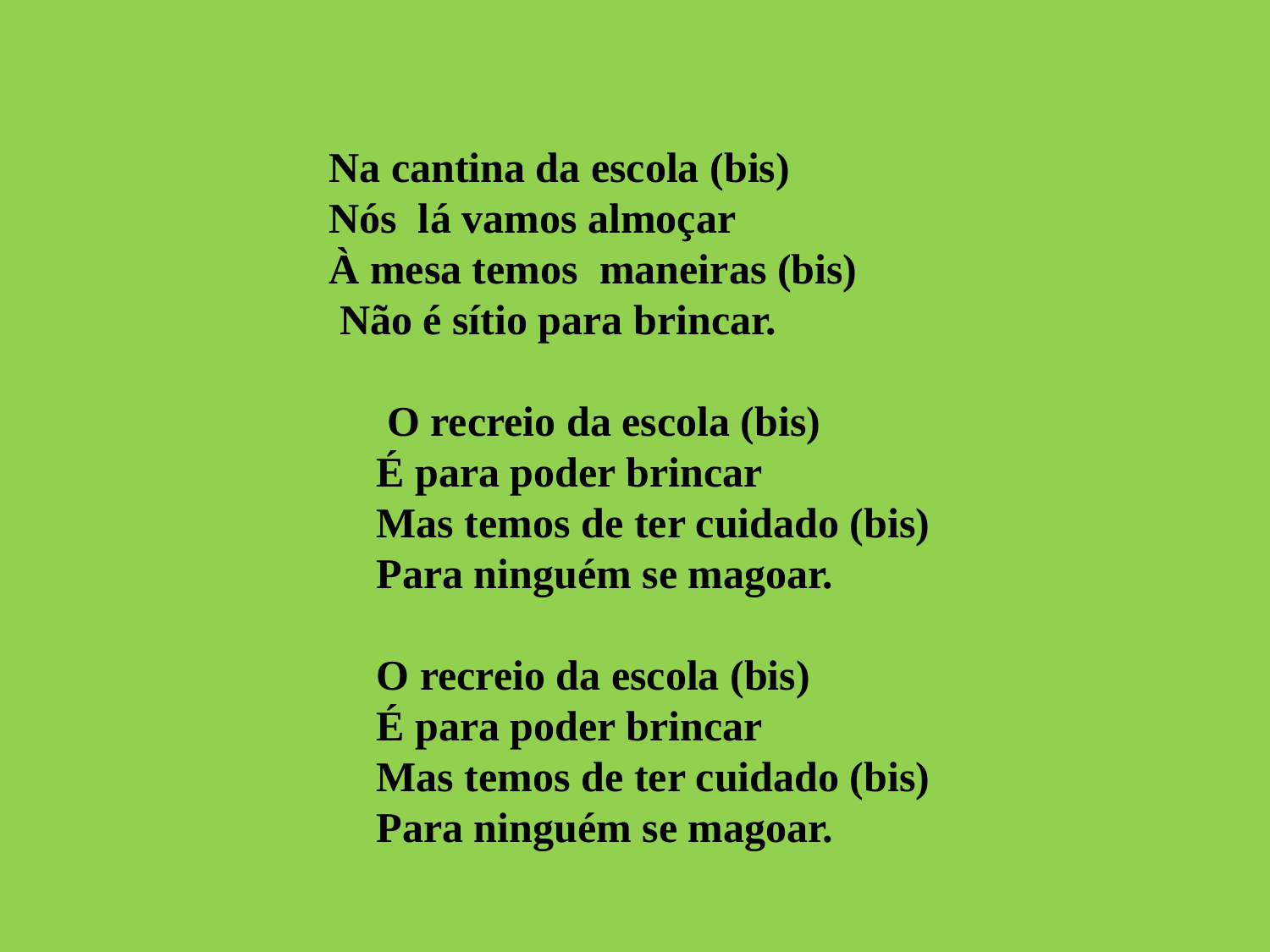

Na cantina da escola (bis)
Nós  lá vamos almoçar
À mesa temos  maneiras (bis)
 Não é sítio para brincar.

 O recreio da escola (bis)
É para poder brincar
Mas temos de ter cuidado (bis)
Para ninguém se magoar.

O recreio da escola (bis)
É para poder brincar
Mas temos de ter cuidado (bis)
Para ninguém se magoar.